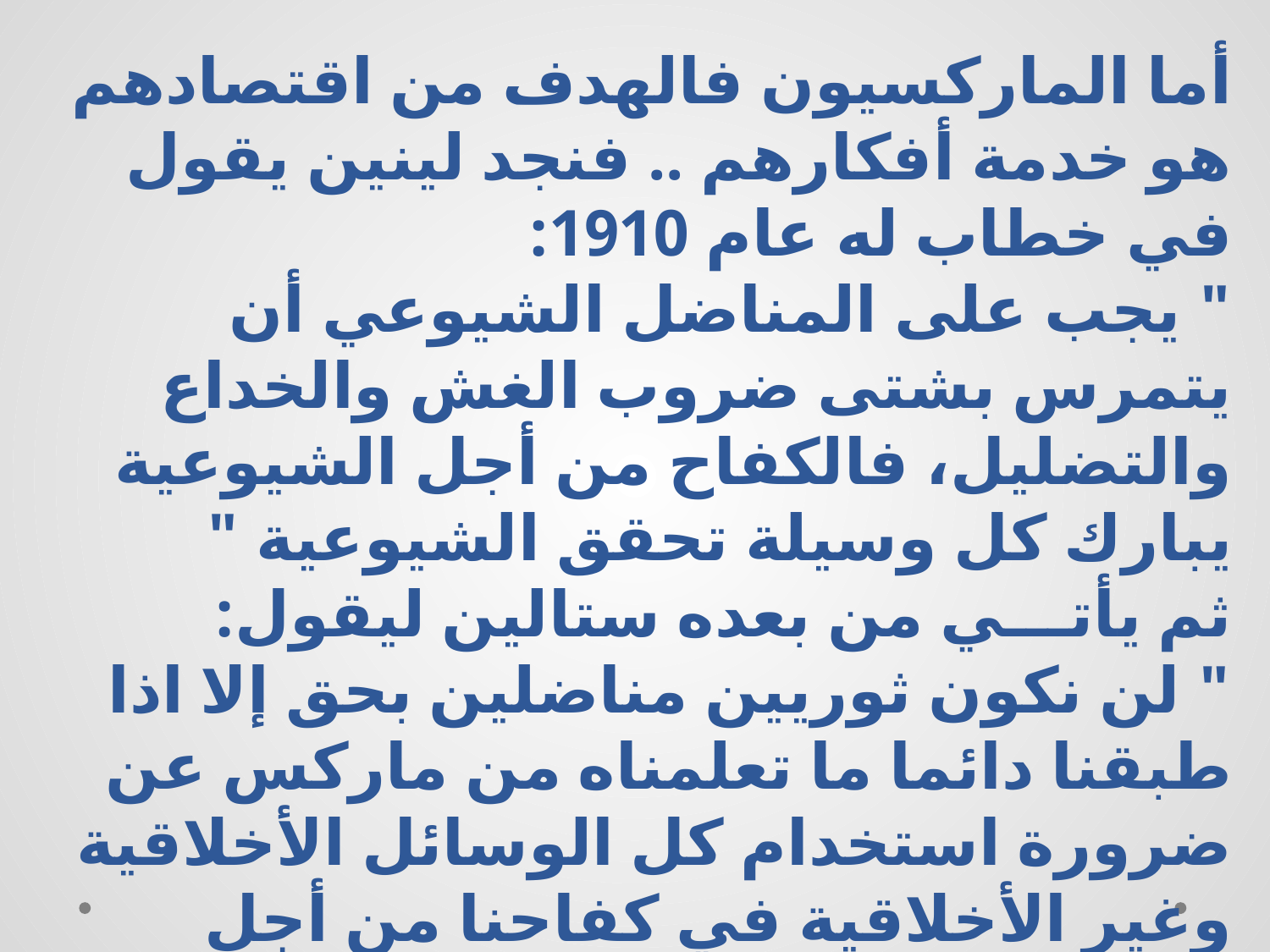

أما الماركسيون فالهدف من اقتصادهم هو خدمة أفكارهم .. فنجد لينين يقول في خطاب له عام 1910:
" يجب على المناضل الشيوعي أن يتمرس بشتى ضروب الغش والخداع والتضليل، فالكفاح من أجل الشيوعية يبارك كل وسيلة تحقق الشيوعية "
ثم يأتـــي من بعده ستالين ليقول:
" لن نكون ثوريين مناضلين بحق إلا اذا طبقنا دائما ما تعلمناه من ماركس عن ضرورة استخدام كل الوسائل الأخلاقية وغير الأخلاقية في كفاحنا من أجل الشيوعية " .. ثم يكمل .. " أننا نستطيع ان نستخدم قوتنا الاقتصادية في تحقيق أهدافنا الدولية"
فشتان بين الاسلام وغيره !